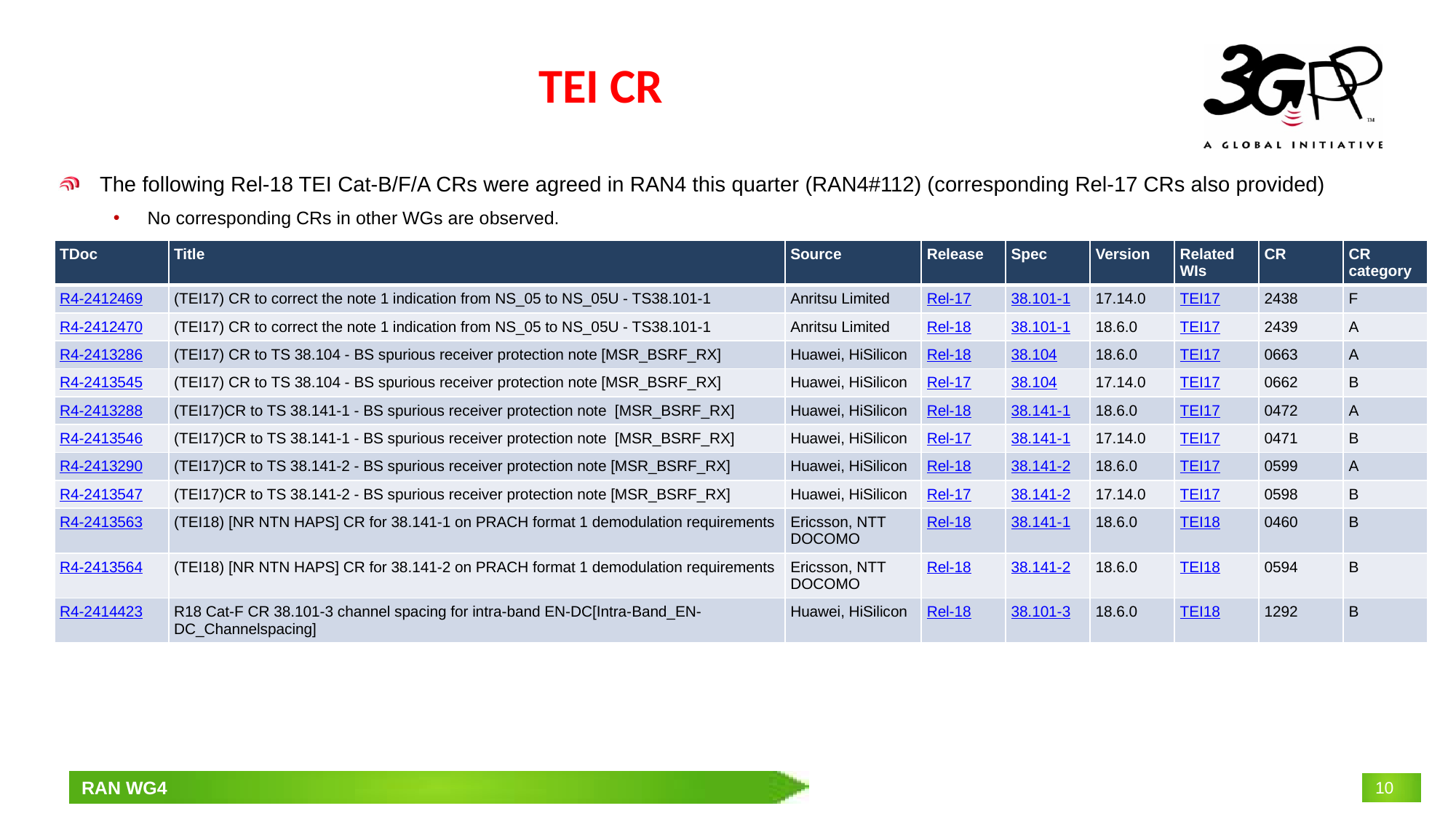

# TEI CR
The following Rel-18 TEI Cat-B/F/A CRs were agreed in RAN4 this quarter (RAN4#112) (corresponding Rel-17 CRs also provided)
No corresponding CRs in other WGs are observed.

| TDoc | Title | Source | Release | Spec | Version | Related WIs | CR | CR category |
| --- | --- | --- | --- | --- | --- | --- | --- | --- |
| R4-2412469 | (TEI17) CR to correct the note 1 indication from NS\_05 to NS\_05U - TS38.101-1 | Anritsu Limited | Rel-17 | 38.101-1 | 17.14.0 | TEI17 | 2438 | F |
| R4-2412470 | (TEI17) CR to correct the note 1 indication from NS\_05 to NS\_05U - TS38.101-1 | Anritsu Limited | Rel-18 | 38.101-1 | 18.6.0 | TEI17 | 2439 | A |
| R4-2413286 | (TEI17) CR to TS 38.104 - BS spurious receiver protection note [MSR\_BSRF\_RX] | Huawei, HiSilicon | Rel-18 | 38.104 | 18.6.0 | TEI17 | 0663 | A |
| R4-2413545 | (TEI17) CR to TS 38.104 - BS spurious receiver protection note [MSR\_BSRF\_RX] | Huawei, HiSilicon | Rel-17 | 38.104 | 17.14.0 | TEI17 | 0662 | B |
| R4-2413288 | (TEI17)CR to TS 38.141-1 - BS spurious receiver protection note [MSR\_BSRF\_RX] | Huawei, HiSilicon | Rel-18 | 38.141-1 | 18.6.0 | TEI17 | 0472 | A |
| R4-2413546 | (TEI17)CR to TS 38.141-1 - BS spurious receiver protection note [MSR\_BSRF\_RX] | Huawei, HiSilicon | Rel-17 | 38.141-1 | 17.14.0 | TEI17 | 0471 | B |
| R4-2413290 | (TEI17)CR to TS 38.141-2 - BS spurious receiver protection note [MSR\_BSRF\_RX] | Huawei, HiSilicon | Rel-18 | 38.141-2 | 18.6.0 | TEI17 | 0599 | A |
| R4-2413547 | (TEI17)CR to TS 38.141-2 - BS spurious receiver protection note [MSR\_BSRF\_RX] | Huawei, HiSilicon | Rel-17 | 38.141-2 | 17.14.0 | TEI17 | 0598 | B |
| R4-2413563 | (TEI18) [NR NTN HAPS] CR for 38.141-1 on PRACH format 1 demodulation requirements | Ericsson, NTT DOCOMO | Rel-18 | 38.141-1 | 18.6.0 | TEI18 | 0460 | B |
| R4-2413564 | (TEI18) [NR NTN HAPS] CR for 38.141-2 on PRACH format 1 demodulation requirements | Ericsson, NTT DOCOMO | Rel-18 | 38.141-2 | 18.6.0 | TEI18 | 0594 | B |
| R4-2414423 | R18 Cat-F CR 38.101-3 channel spacing for intra-band EN-DC[Intra-Band\_EN-DC\_Channelspacing] | Huawei, HiSilicon | Rel-18 | 38.101-3 | 18.6.0 | TEI18 | 1292 | B |